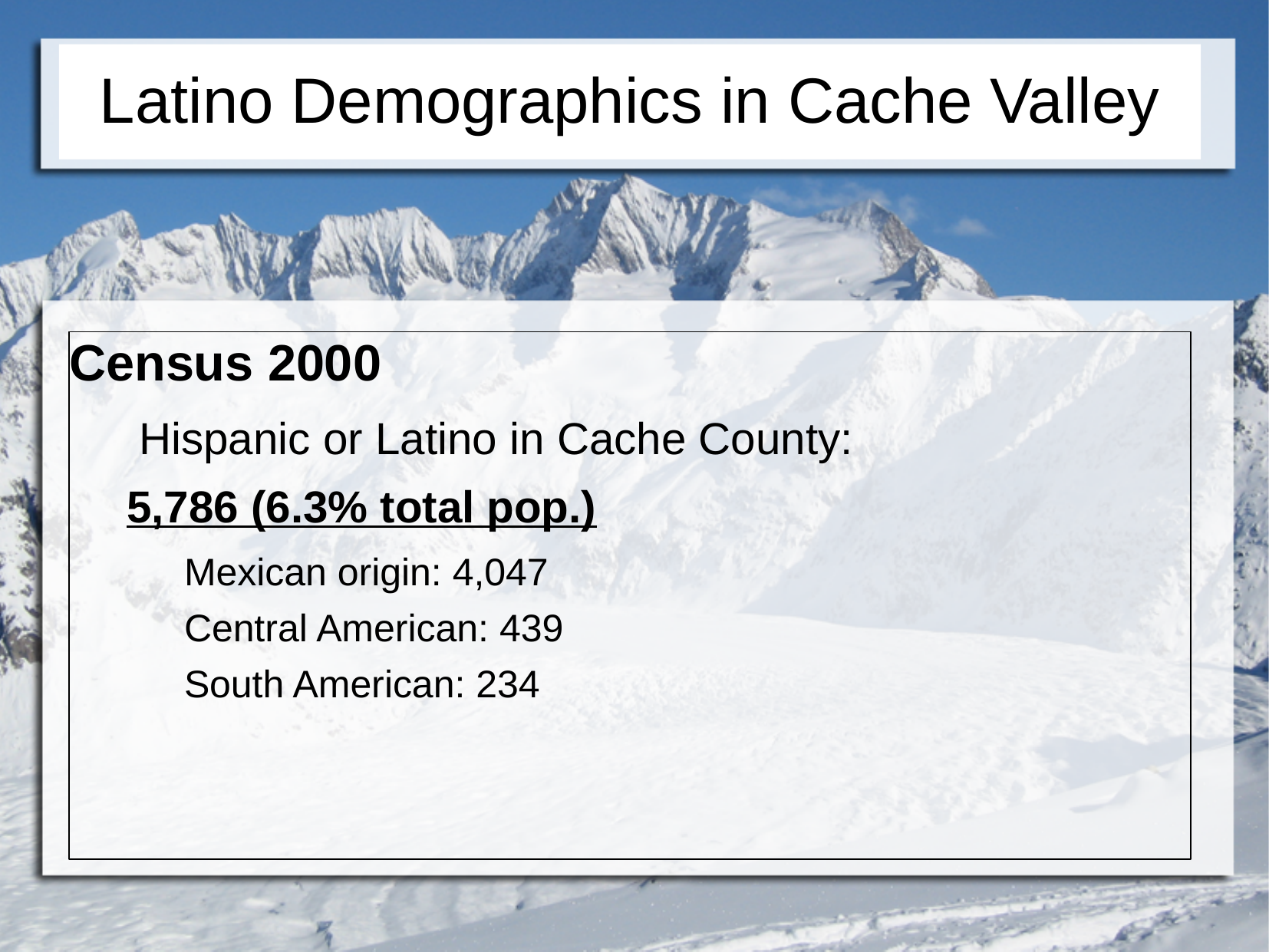

# Latino Demographics in Cache Valley
Census 2000
 Hispanic or Latino in Cache County:
5,786 (6.3% total pop.)
Mexican origin: 4,047
Central American: 439
South American: 234